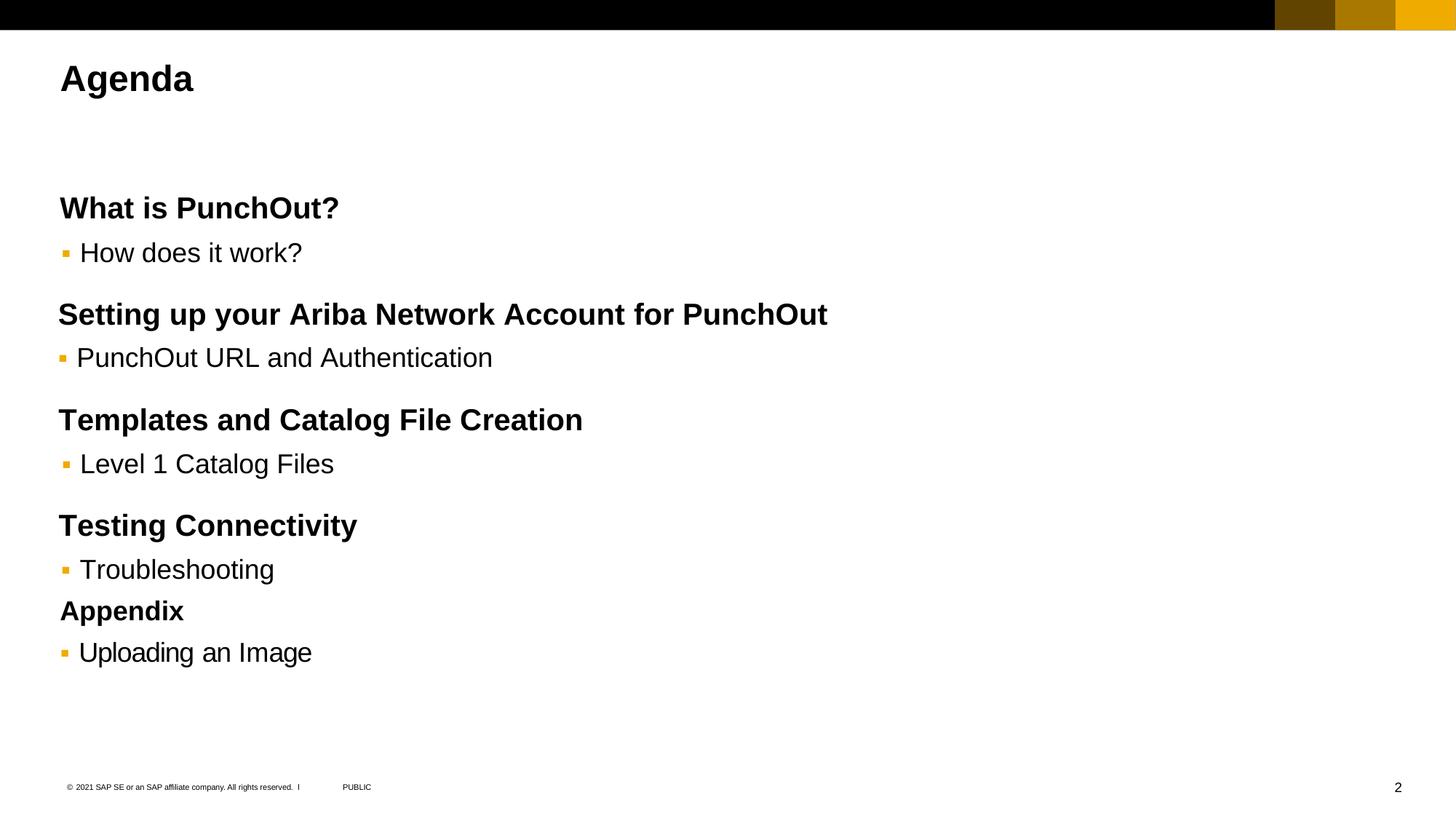

Agenda
What is PunchOut?
▪How does it work?
Setting up your Ariba Network Account for PunchOut
▪PunchOut URL and Authentication
Templates and Catalog File Creation
▪Level 1 Catalog Files
Testing Connectivity
▪Troubleshooting
Appendix
▪Uploading an Image
©2021 SAP SE or an SAP affiliate company. All rights reserved.  ǀ	PUBLIC	2